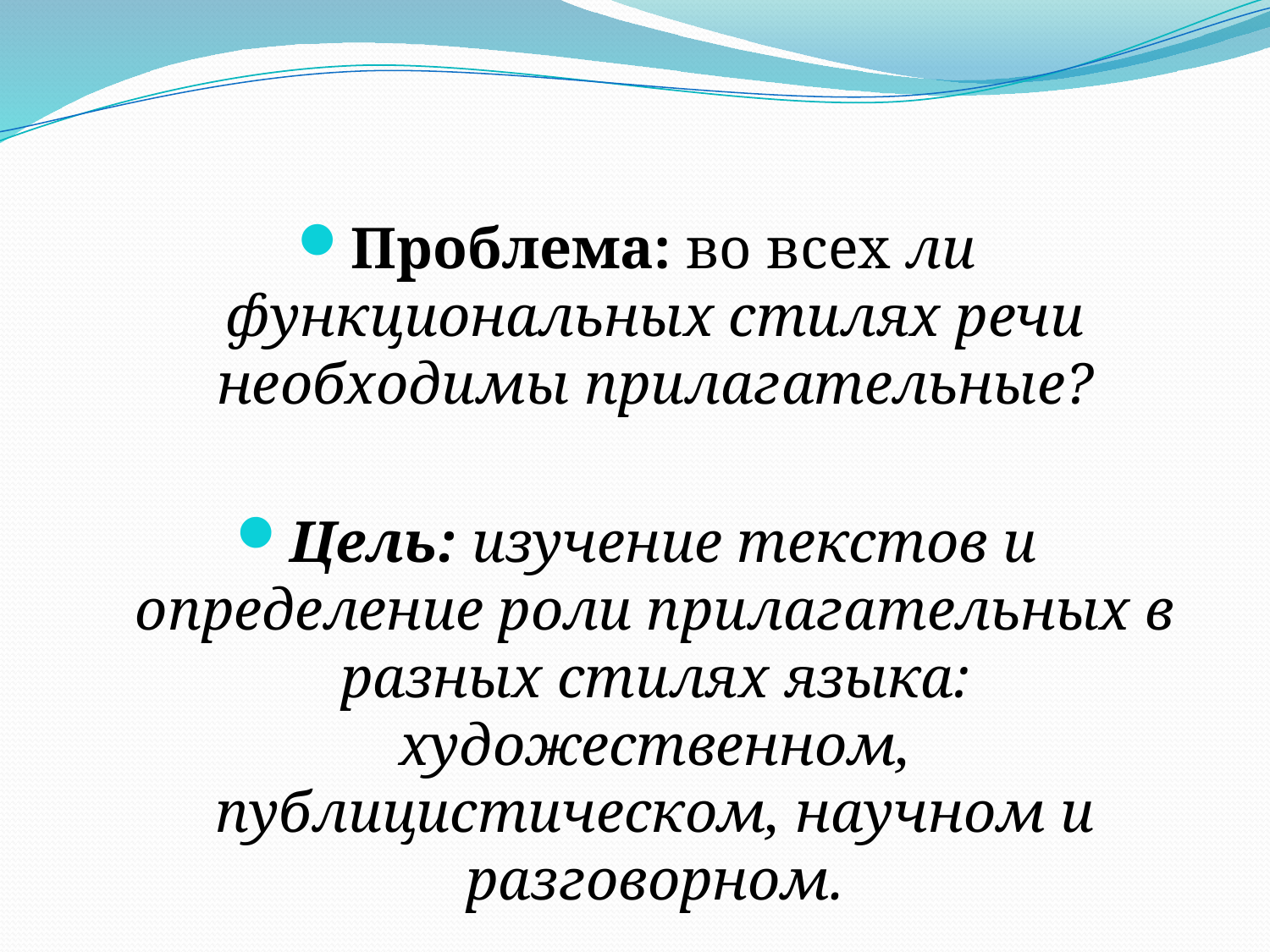

#
Проблема: во всех ли функциональных стилях речи необходимы прилагательные?

Цель: изучение текстов и определение роли прилагательных в разных стилях языка: художественном, публицистическом, научном и разговорном.